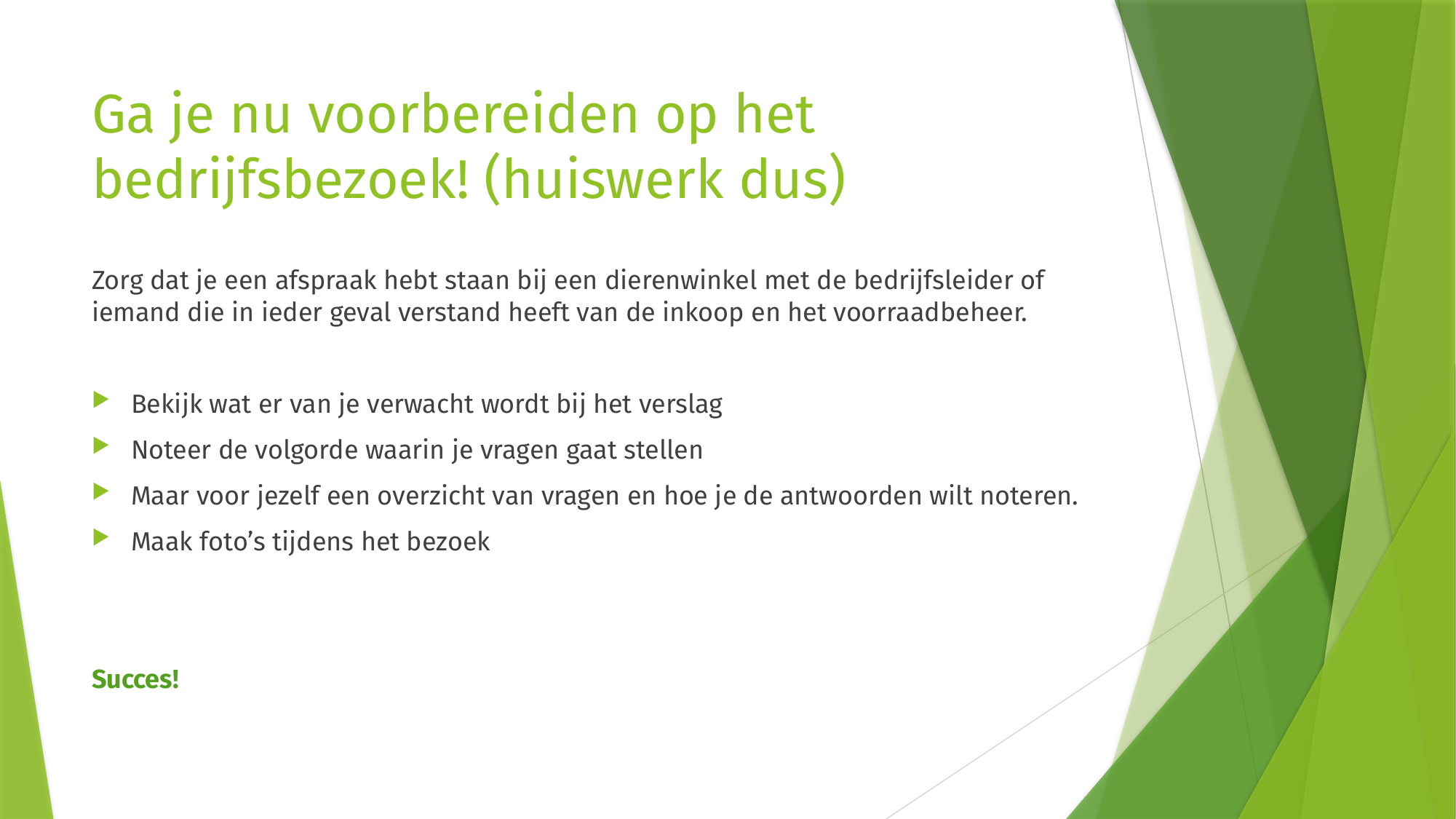

# Ga je nu voorbereiden op het bedrijfsbezoek! (huiswerk dus)
Zorg dat je een afspraak hebt staan bij een dierenwinkel met de bedrijfsleider of iemand die in ieder geval verstand heeft van de inkoop en het voorraadbeheer.

Bekijk wat er van je verwacht wordt bij het verslag
Noteer de volgorde waarin je vragen gaat stellen
Maar voor jezelf een overzicht van vragen en hoe je de antwoorden wilt noteren.
Maak foto’s tijdens het bezoek

Succes!